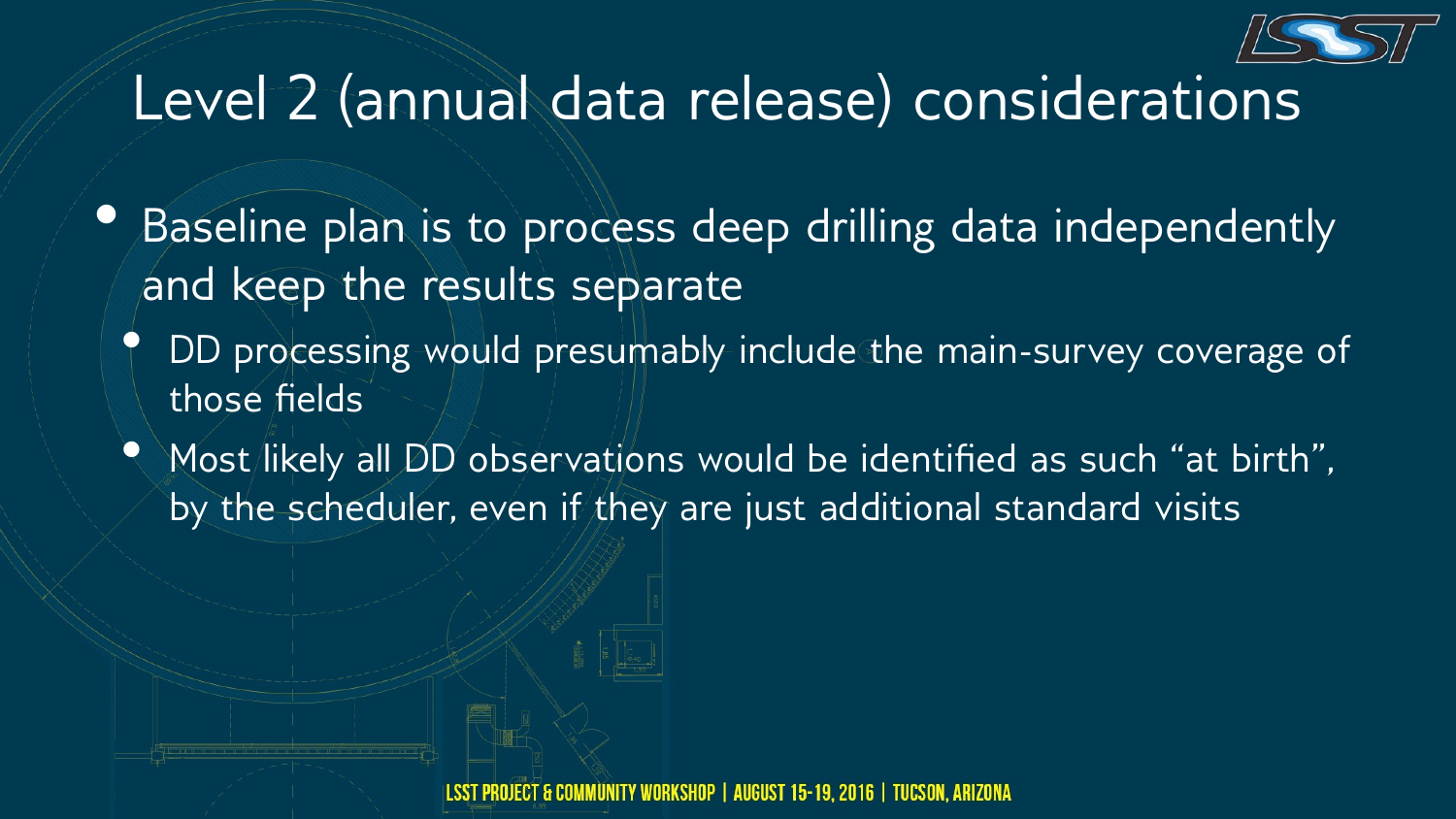

# Level 2 (annual data release) considerations
Baseline plan is to process deep drilling data independently and keep the results separate
DD processing would presumably include the main-survey coverage of those fields
Most likely all DD observations would be identified as such “at birth”, by the scheduler, even if they are just additional standard visits